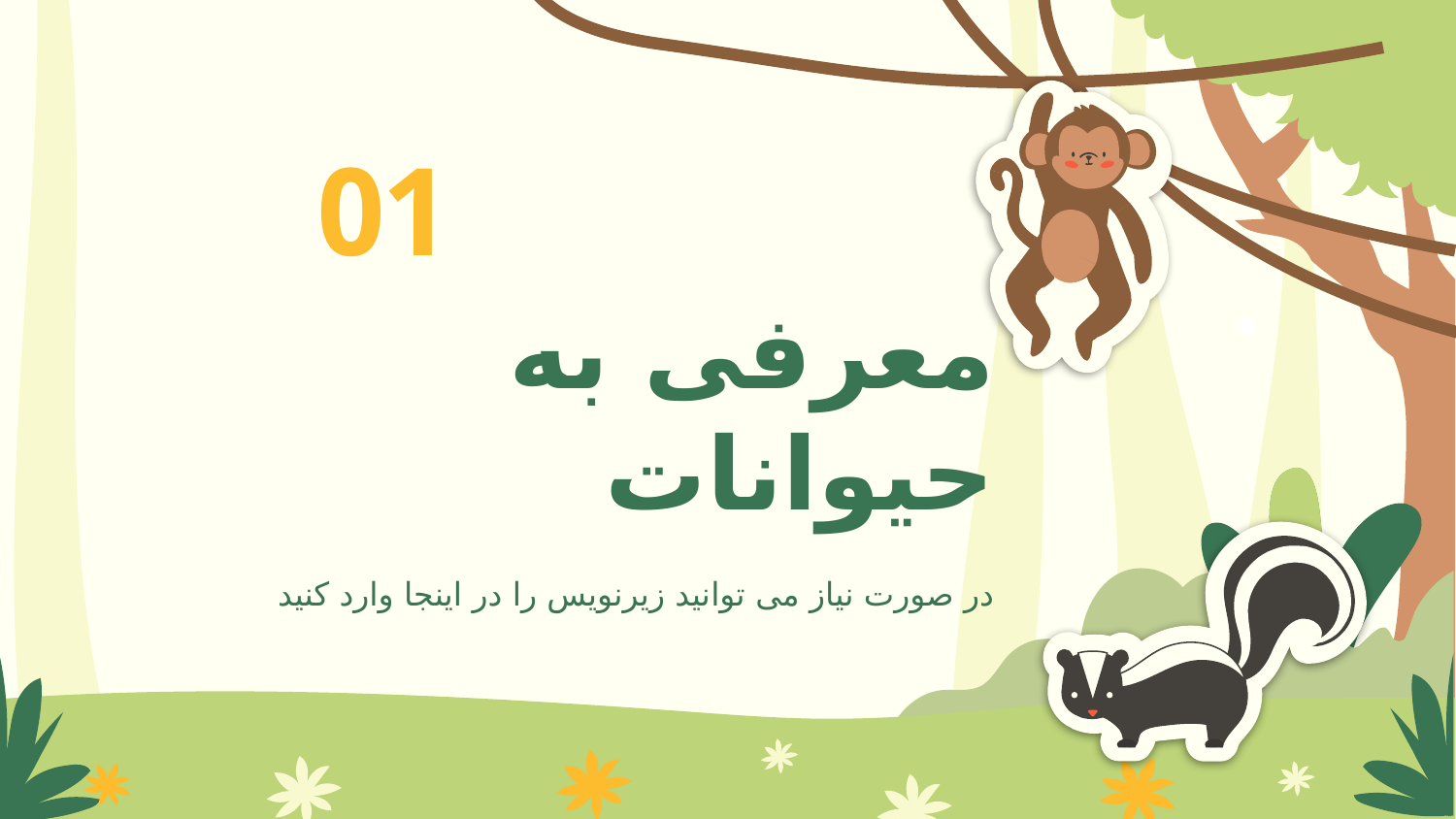

01
# معرفی به حیوانات

در صورت نیاز می توانید زیرنویس را در اینجا وارد کنید